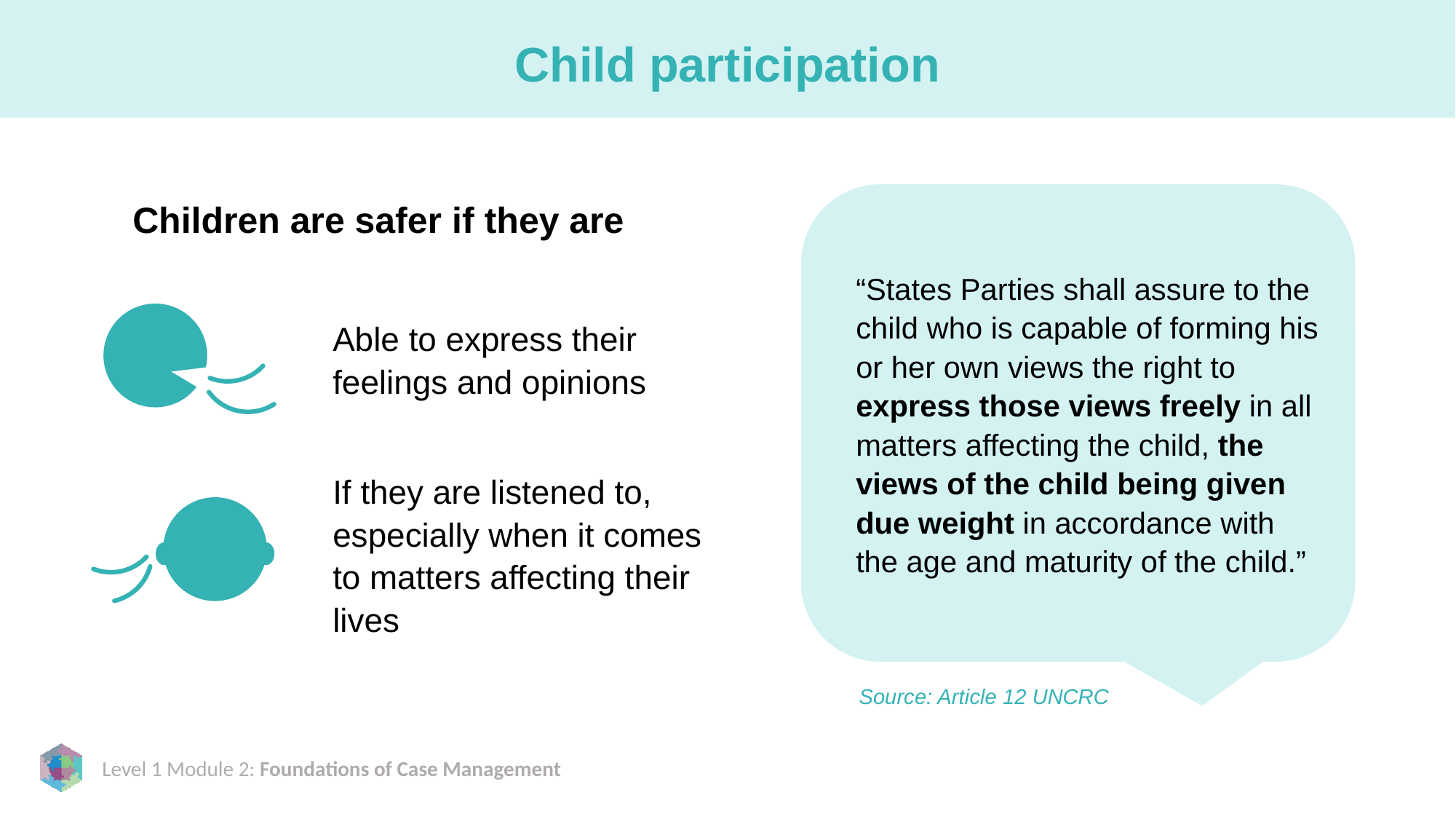

# Child participation
“States Parties shall assure to the child who is capable of forming his or her own views the right to express those views freely in all matters affecting the child, the views of the child being given due weight in accordance with the age and maturity of the child.”
Children are safer if they are

Able to express their feelings and opinions

If they are listened to, especially when it comes to matters affecting their lives

Source: Article 12 UNCRC